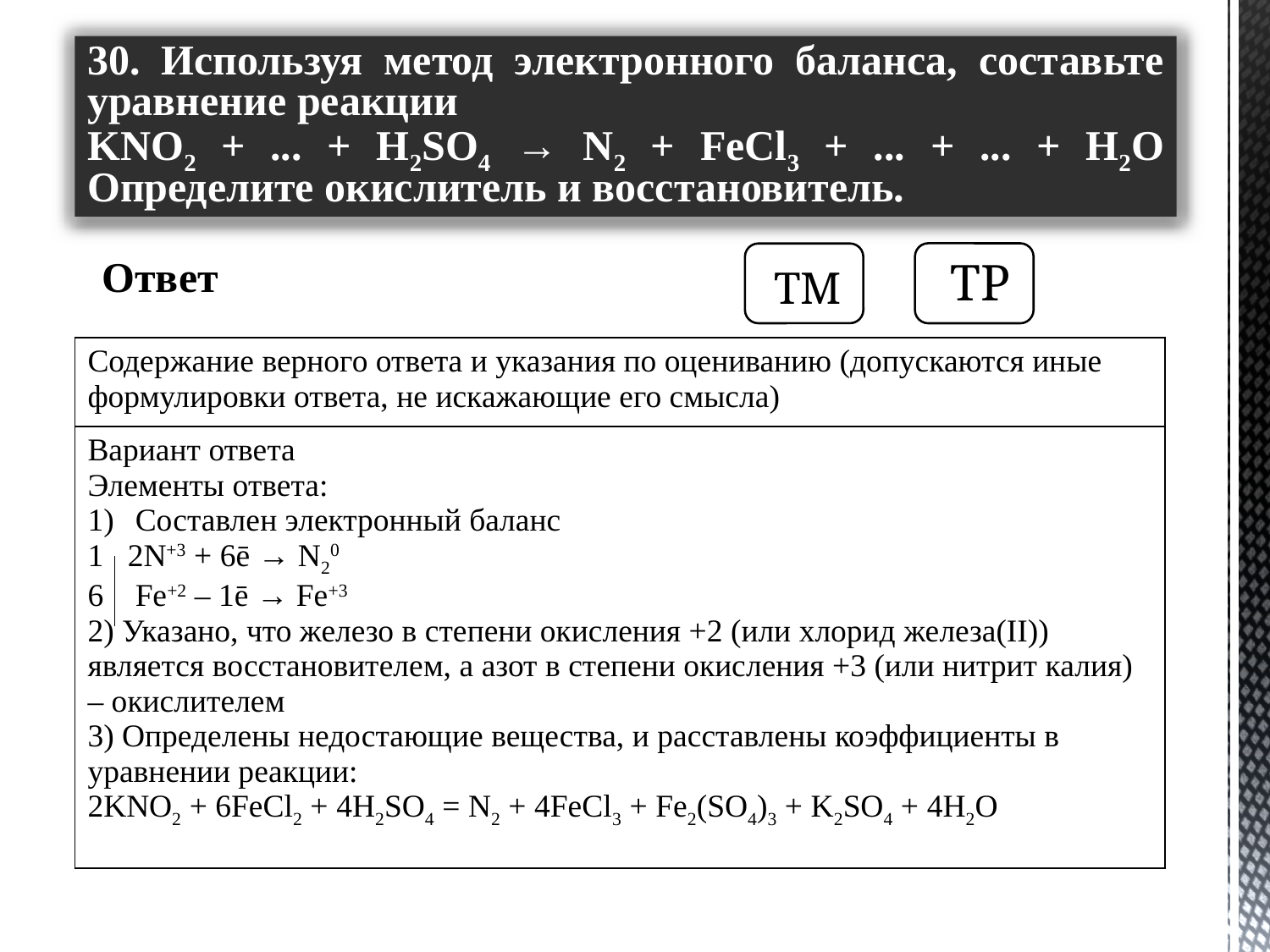

30. Используя метод электронного баланса, составьте уравнение реакции
KNO2 + ... + H2SO4 → N2 + FeCl3 + ... + ... + H2O Определите окислитель и восстановитель.
ТР
   Ответ
ТМ
| Содержание верного ответа и указания по оцениванию (допускаются иные формулировки ответа, не искажающие его смысла) |
| --- |
| Вариант ответа Элементы ответа: Составлен электронный баланс 1 2N+3 + 6ē → N20 Fe+2 – 1ē → Fe+3 2) Указано, что железо в степени окисления +2 (или хлорид железа(II)) является восстановителем, а азот в степени окисления +3 (или нитрит калия) – окислителем 3) Определены недостающие вещества, и расставлены коэффициенты в уравнении реакции: 2KNO2 + 6FeCl2 + 4H2SO4 = N2 + 4FeCl3 + Fe2(SO4)3 + K2SO4 + 4H2O |